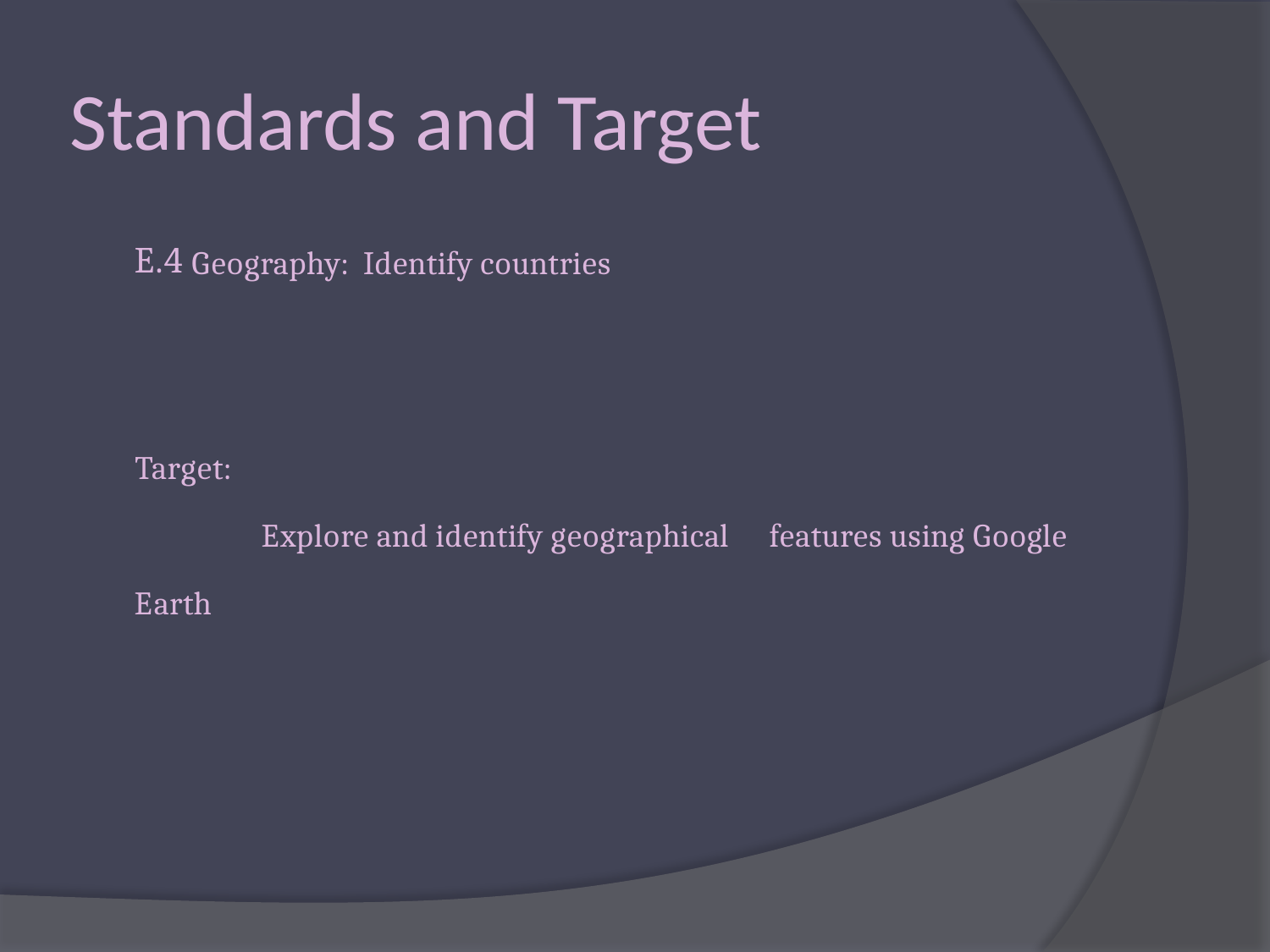

# Standards and Target
E.4 Geography:  Identify countries

	Target:
		Explore and identify geographical 	features using Google Earth